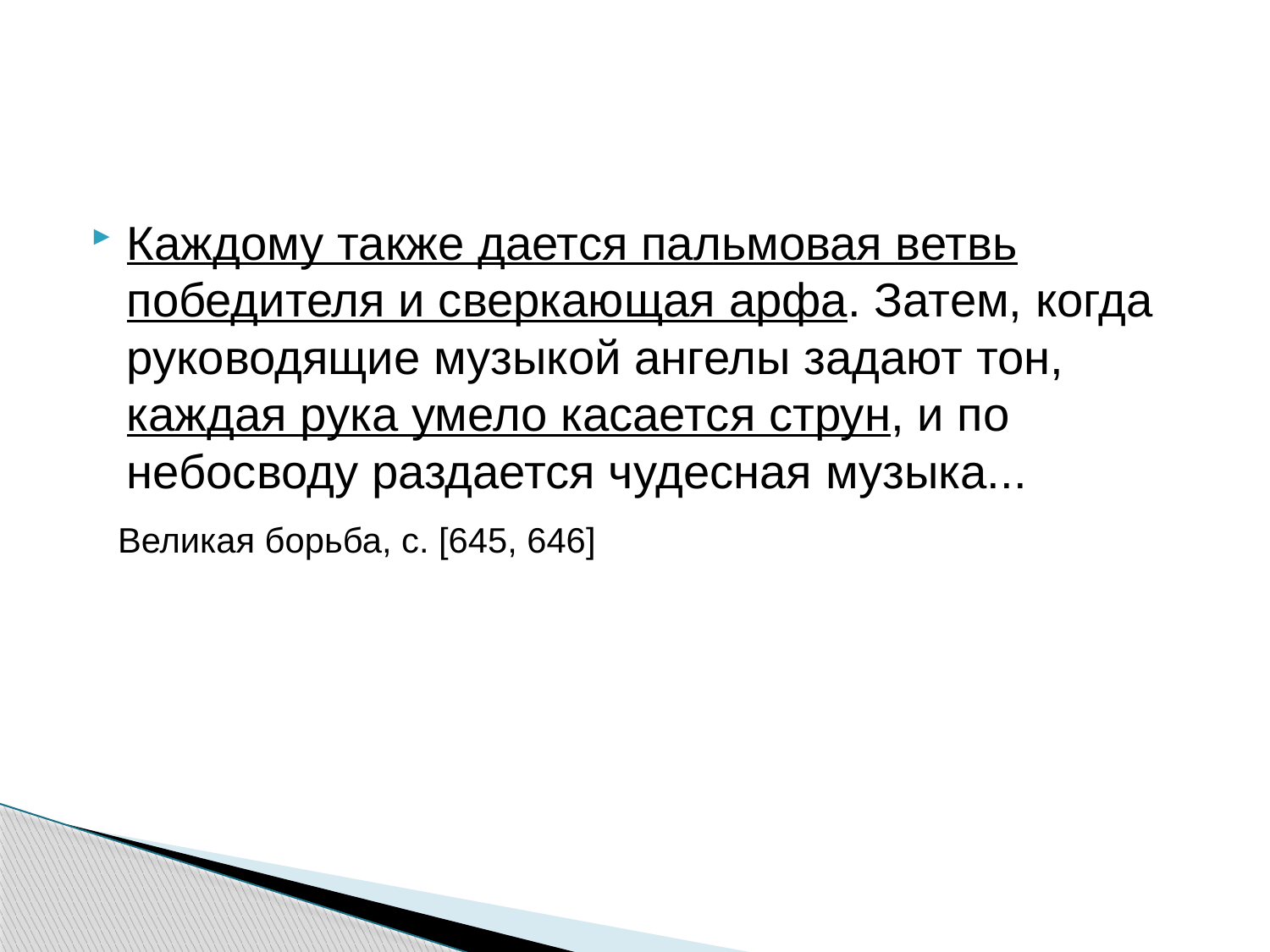

#
Каждому также дается пальмовая ветвь победителя и сверкающая арфа. Затем, когда руководящие музыкой ангелы задают тон, каждая рука умело касается струн, и по небосводу раздается чудесная музыка...
  Великая борьба, c. [645, 646]